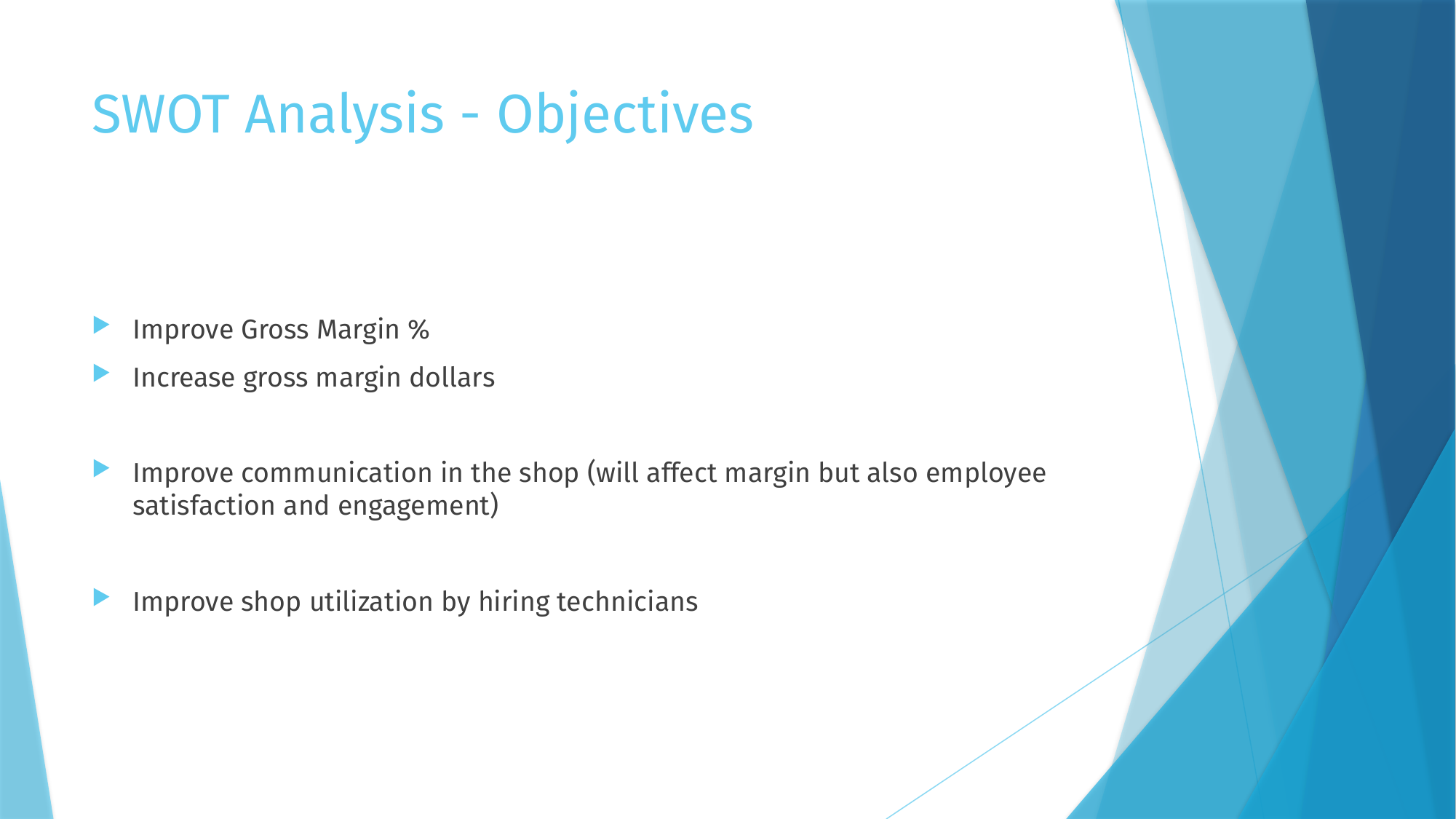

# SWOT Analysis - Objectives

Improve Gross Margin %
Increase gross margin dollars

Improve communication in the shop (will affect margin but also employee satisfaction and engagement)

Improve shop utilization by hiring technicians